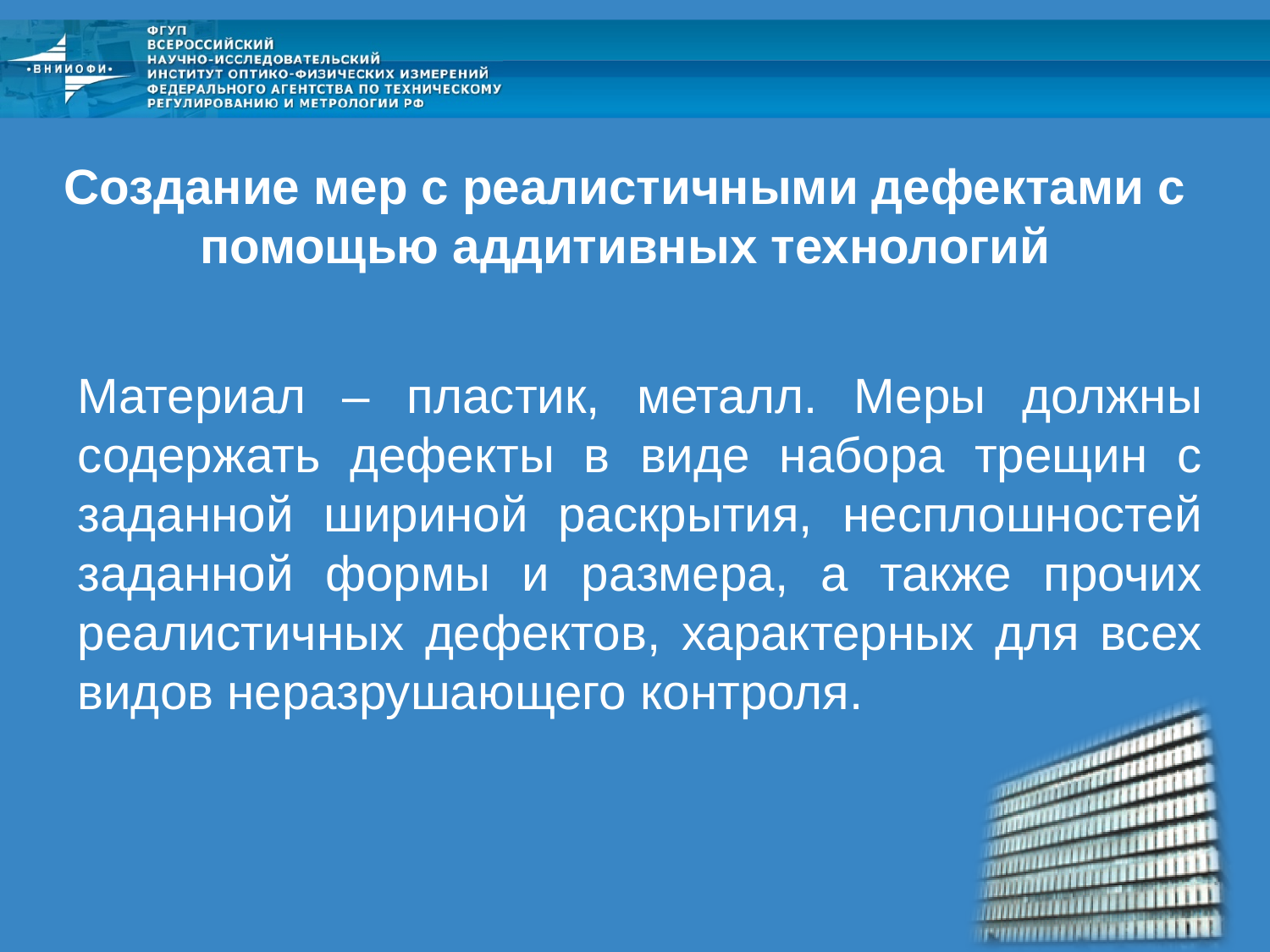

Создание мер с реалистичными дефектами с помощью аддитивных технологий
Материал – пластик, металл. Меры должны содержать дефекты в виде набора трещин с заданной шириной раскрытия, несплошностей заданной формы и размера, а также прочих реалистичных дефектов, характерных для всех видов неразрушающего контроля.